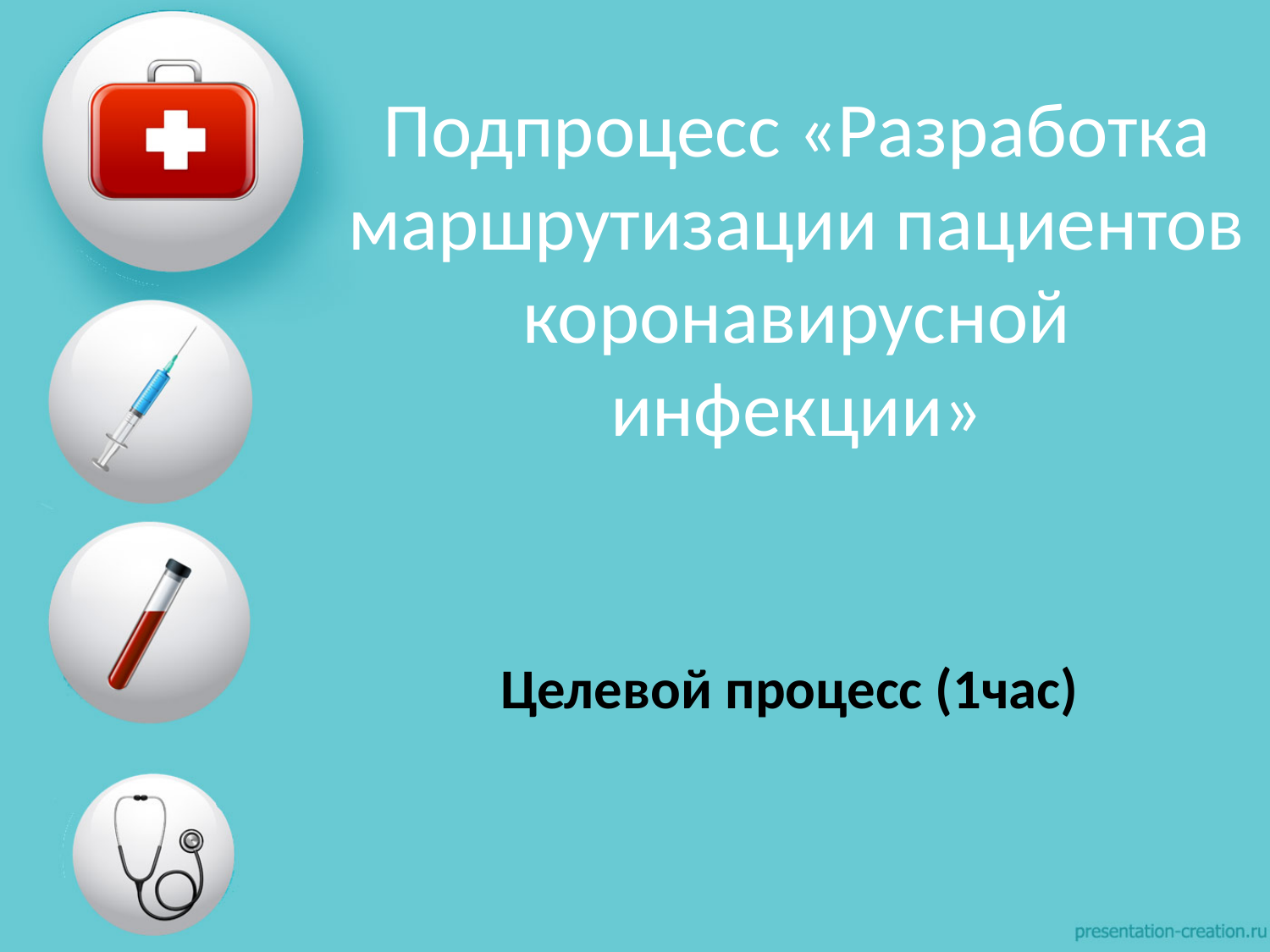

# Подпроцесс «Разработка маршрутизации пациентов коронавирусной инфекции»
Целевой процесс (1час)